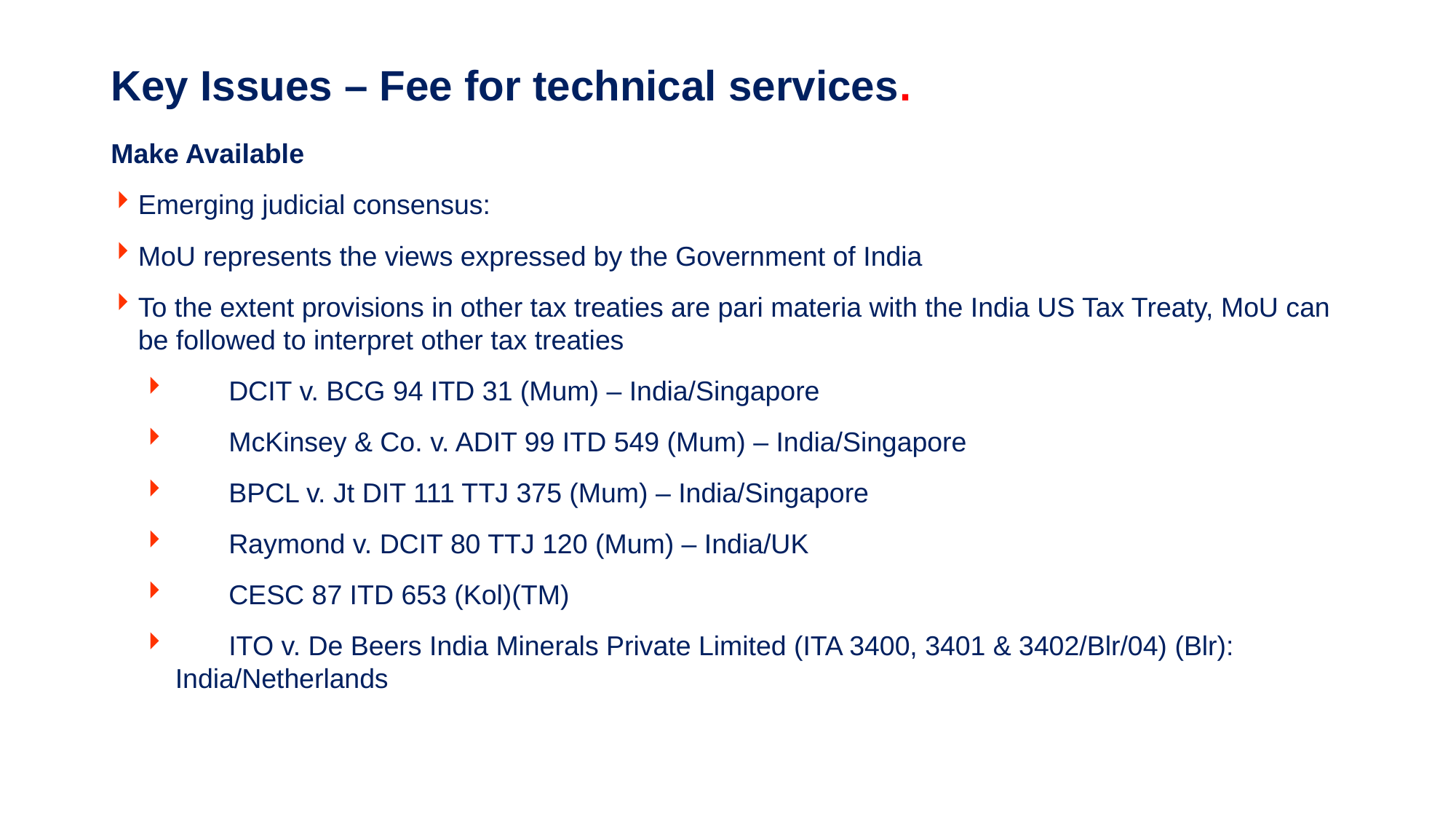

# Key Issues – Fee for technical services.
Make Available
Emerging judicial consensus:
MoU represents the views expressed by the Government of India
To the extent provisions in other tax treaties are pari materia with the India US Tax Treaty, MoU can be followed to interpret other tax treaties
       DCIT v. BCG 94 ITD 31 (Mum) – India/Singapore
       McKinsey & Co. v. ADIT 99 ITD 549 (Mum) – India/Singapore
       BPCL v. Jt DIT 111 TTJ 375 (Mum) – India/Singapore
       Raymond v. DCIT 80 TTJ 120 (Mum) – India/UK
       CESC 87 ITD 653 (Kol)(TM)
       ITO v. De Beers India Minerals Private Limited (ITA 3400, 3401 & 3402/Blr/04) (Blr): India/Netherlands

42